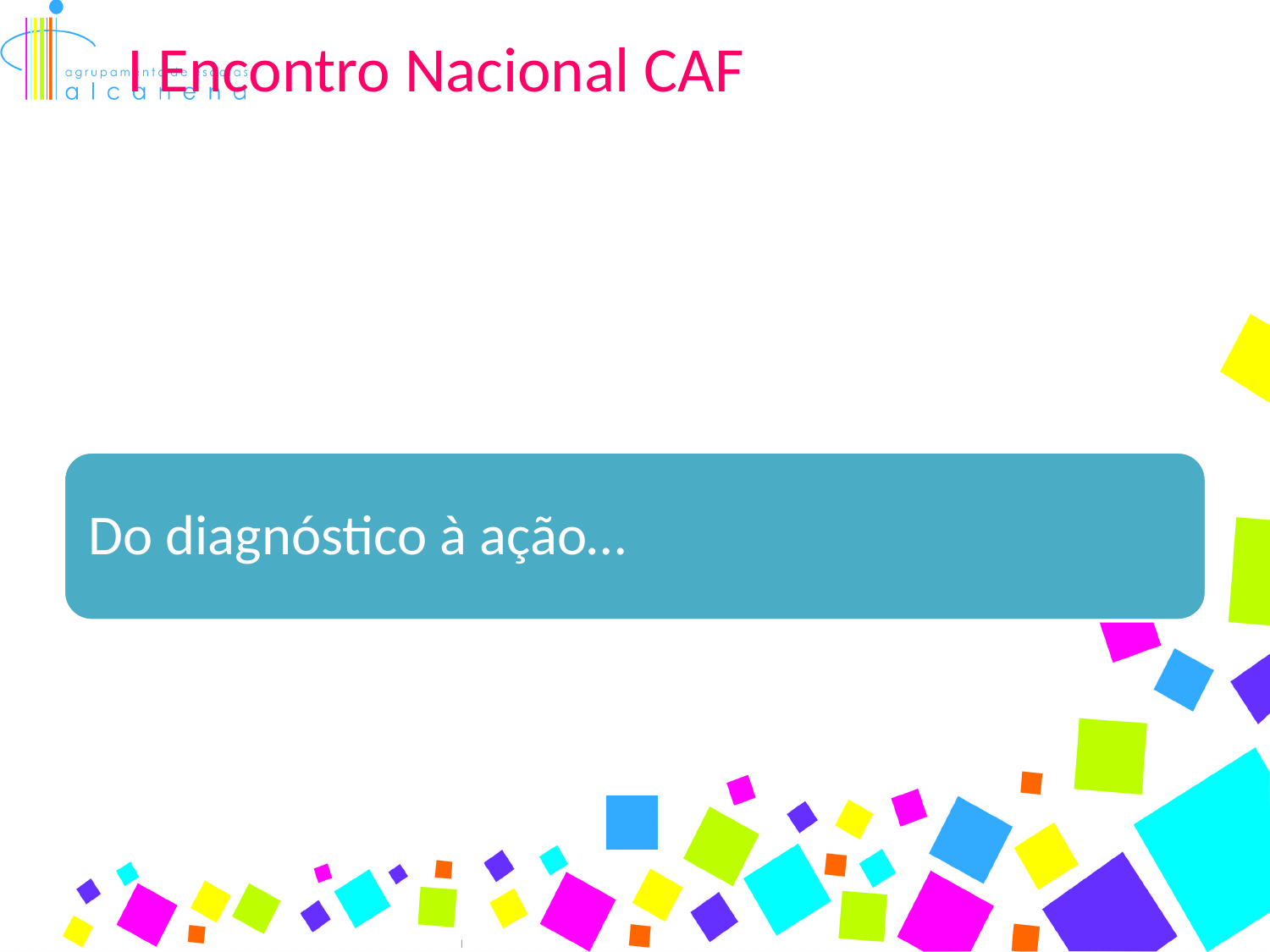

# I Encontro Nacional CAF
Do diagnóstico à ação…